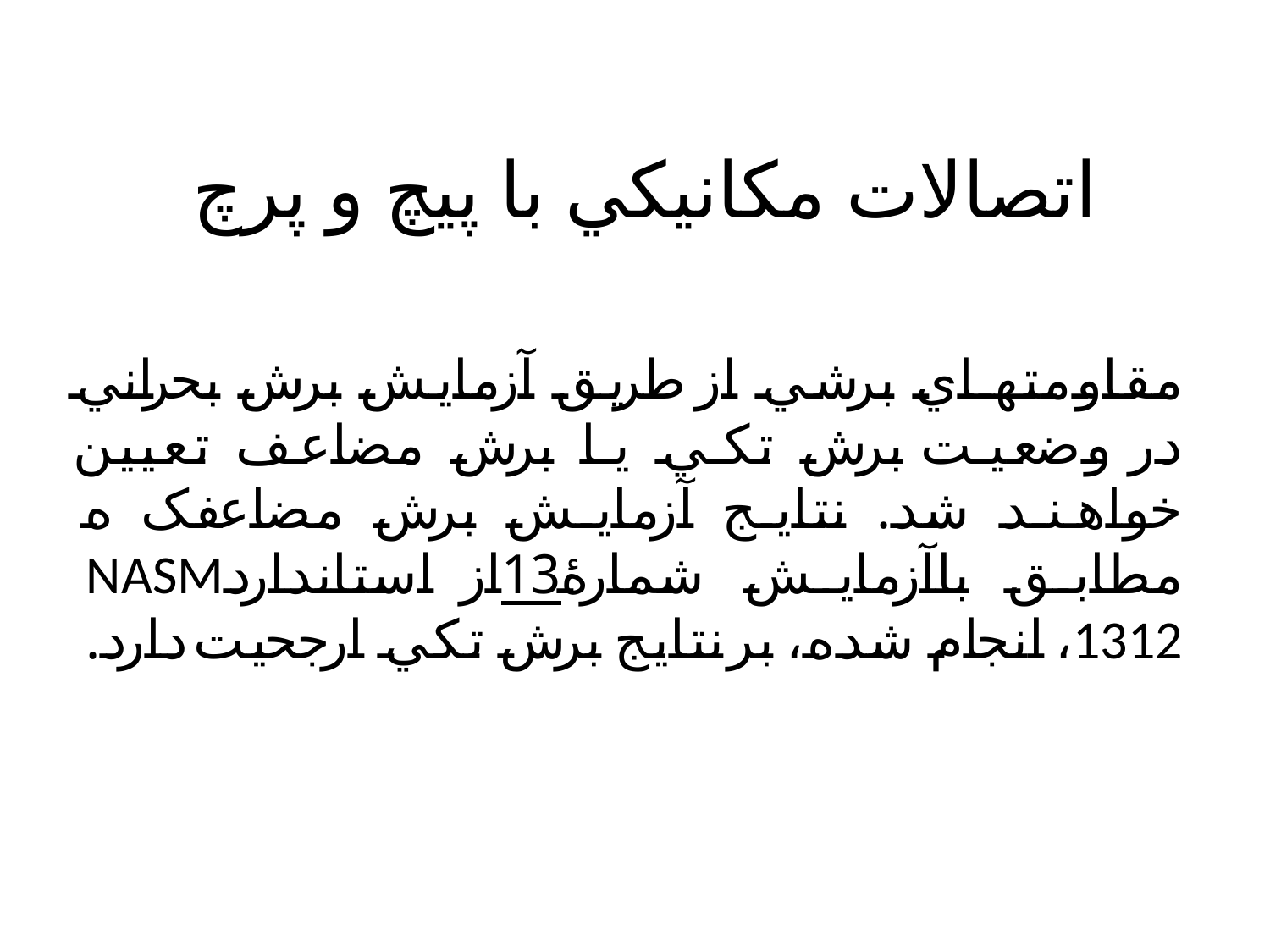

# اتصالات مکانيکي با پيچ و پرچ
مقاومت­هاي برشي از طريق آزمايش برش بحراني در وضعيت برش تکي يا برش مضاعف تعيين خواهند شد. نتايج آزمايش برش مضاعفک ه مطابق باآزمايش شمارۀ13از استانداردNASM 1312، انجام شده، بر نتايج برش تکي ارجحيت دارد.